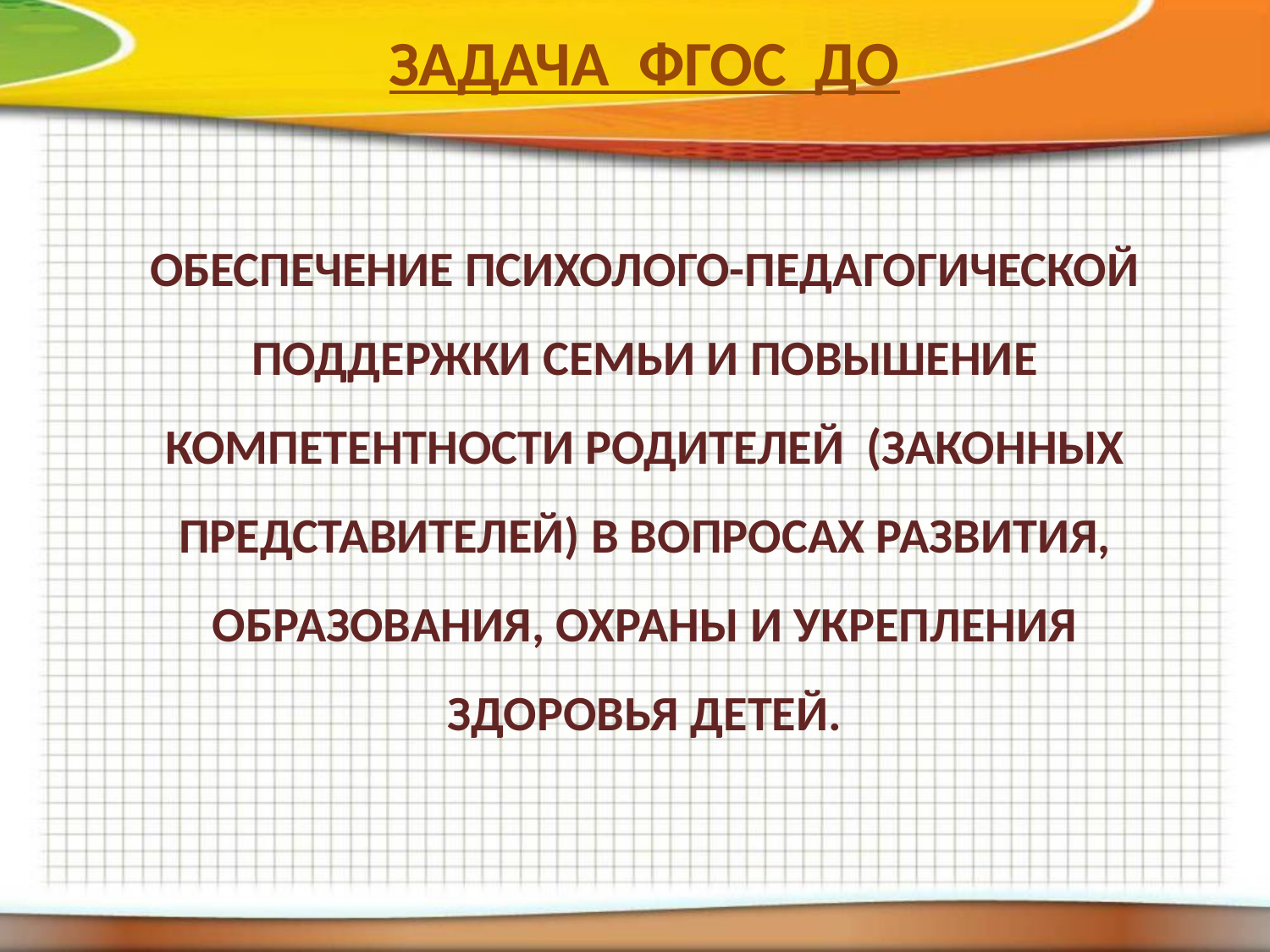

# ЗАДАЧА  ФГОС  ДО
ОБЕСПЕЧЕНИЕ ПСИХОЛОГО-ПЕДАГОГИЧЕСКОЙ ПОДДЕРЖКИ СЕМЬИ И ПОВЫШЕНИЕ КОМПЕТЕНТНОСТИ РОДИТЕЛЕЙ  (ЗАКОННЫХ ПРЕДСТАВИТЕЛЕЙ) В ВОПРОСАХ РАЗВИТИЯ, ОБРАЗОВАНИЯ, ОХРАНЫ И УКРЕПЛЕНИЯ ЗДОРОВЬЯ ДЕТЕЙ.